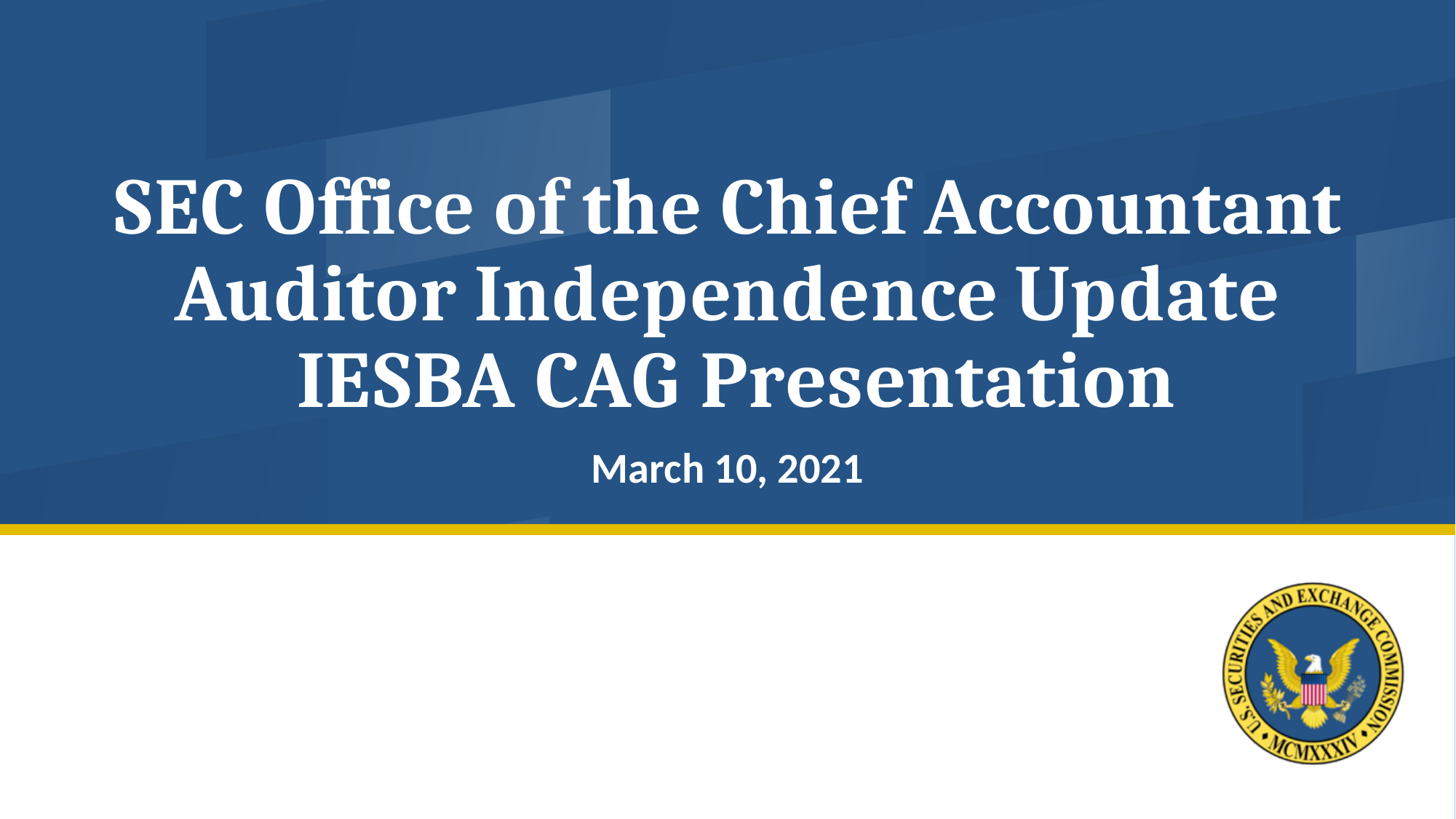

# SEC Office of the Chief Accountant Auditor Independence Update IESBA CAG Presentation
March 10, 2021